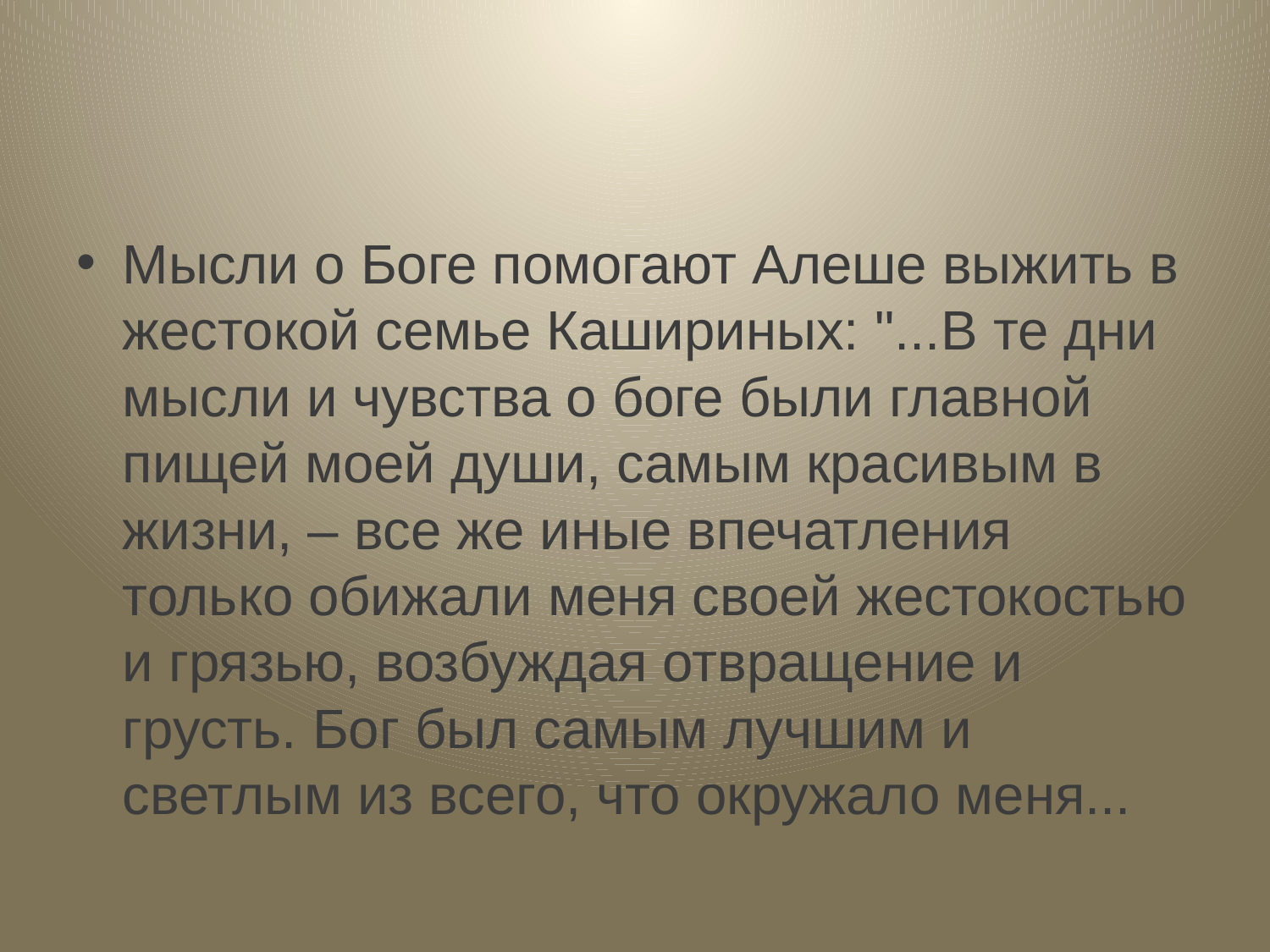

#
Мысли о Боге помогают Алеше выжить в жестокой семье Кашириных: "...В те дни мысли и чувства о боге были главной пищей моей души, самым красивым в жизни, – все же иные впечатления только обижали меня своей жестокостью и грязью, возбуждая отвращение и грусть. Бог был самым лучшим и светлым из всего, что окружало меня...